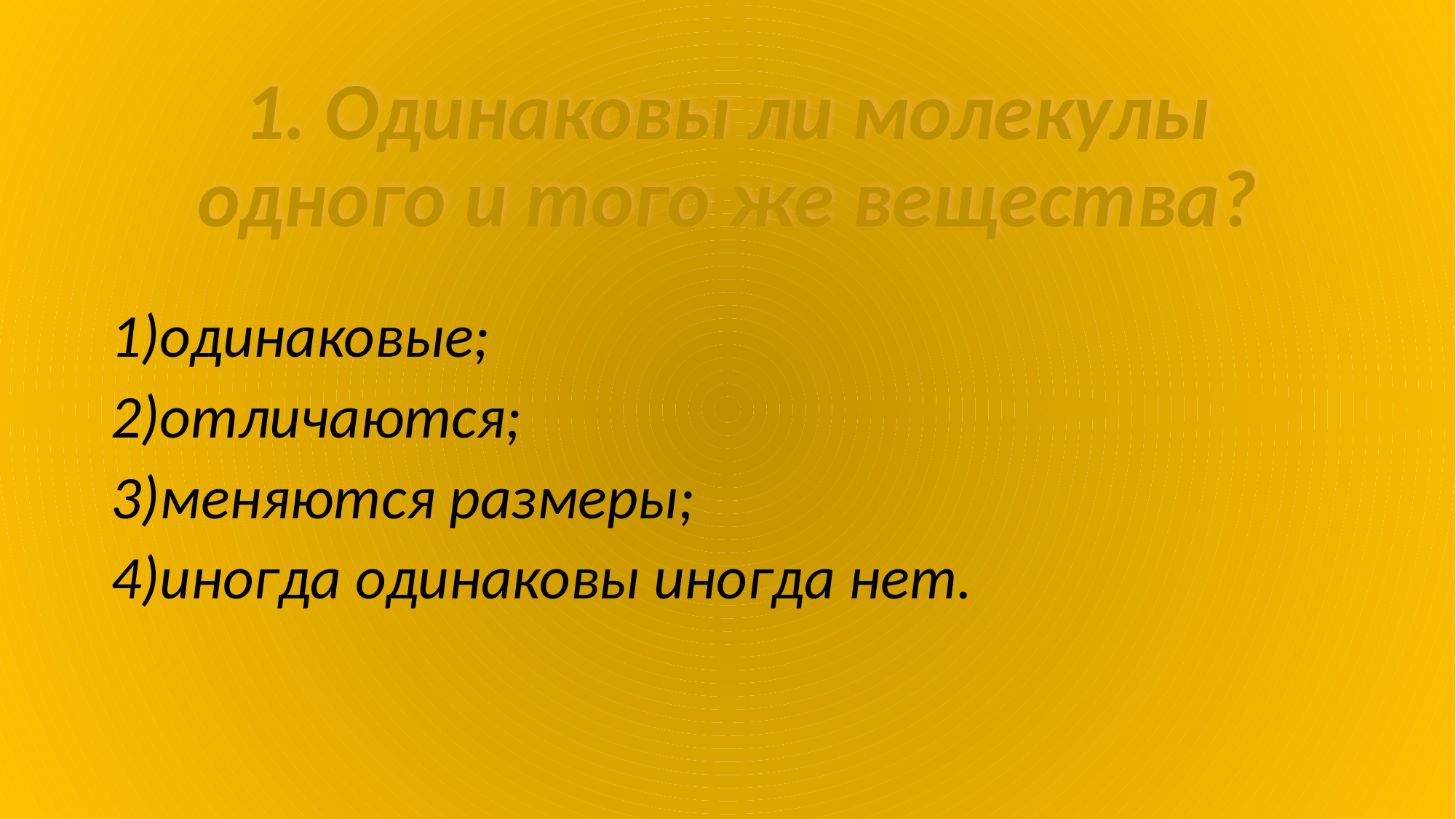

1. Одинаковы ли молекулы одного и того же вещества?
#
1)одинаковые;
2)отличаются;
3)меняются размеры;
4)иногда одинаковы иногда нет.